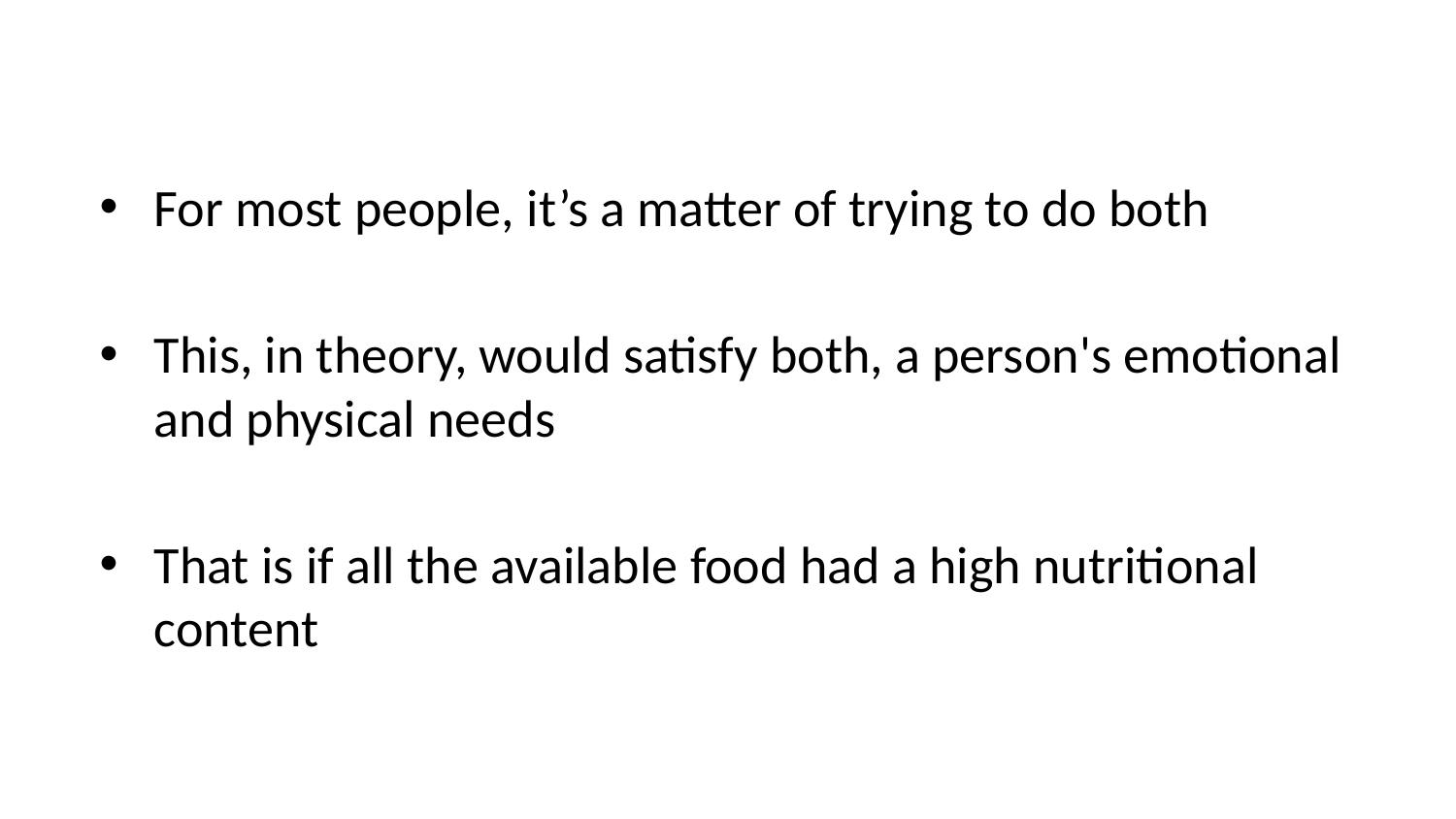

For most people, it’s a matter of trying to do both

This, in theory, would satisfy both, a person's emotional and physical needs

That is if all the available food had a high nutritional content